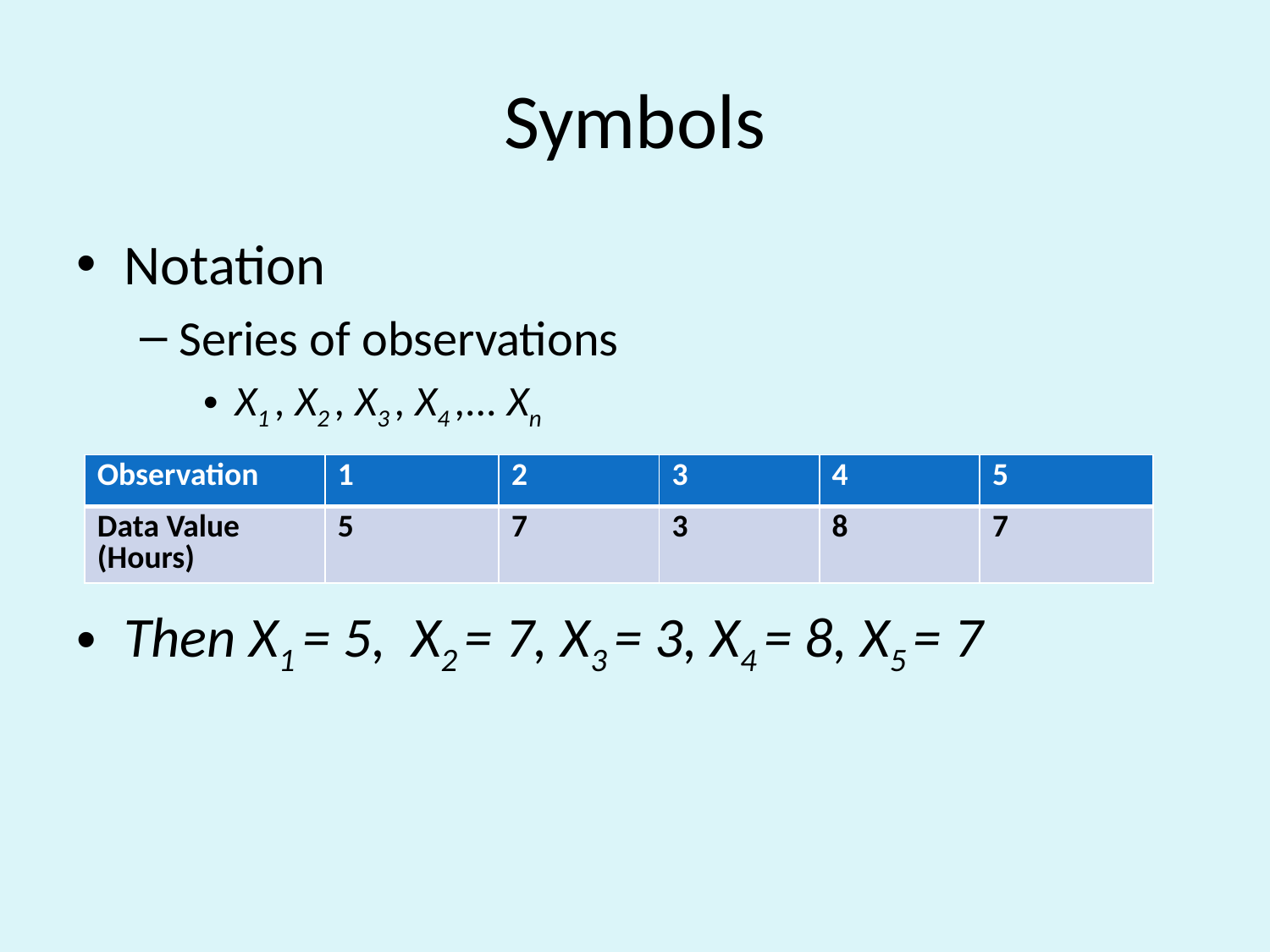

# Symbols
Notation
Series of observations
Χ1 , Χ2 , Χ3 , Χ4 ,... Χn

Then Χ1 = 5,  Χ2 = 7, Χ3 = 3, Χ4 = 8, Χ5 = 7
| Observation | 1 | 2 | 3 | 4 | 5 |
| --- | --- | --- | --- | --- | --- |
| Data Value (Hours) | 5 | 7 | 3 | 8 | 7 |